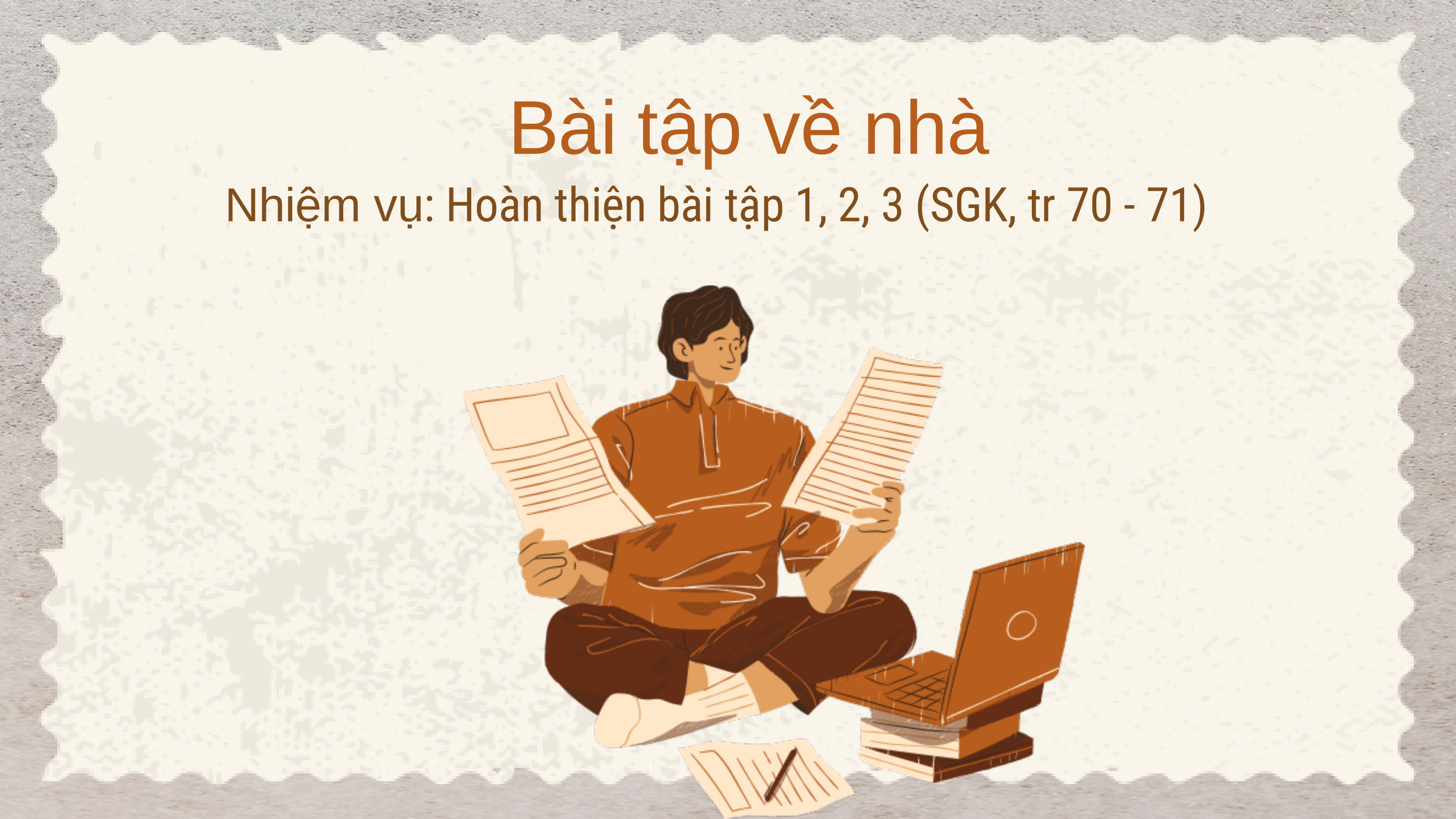

Bài tập về nhà
Nhiệm vụ: Hoàn thiện bài tập 1, 2, 3 (SGK, tr 70 - 71)